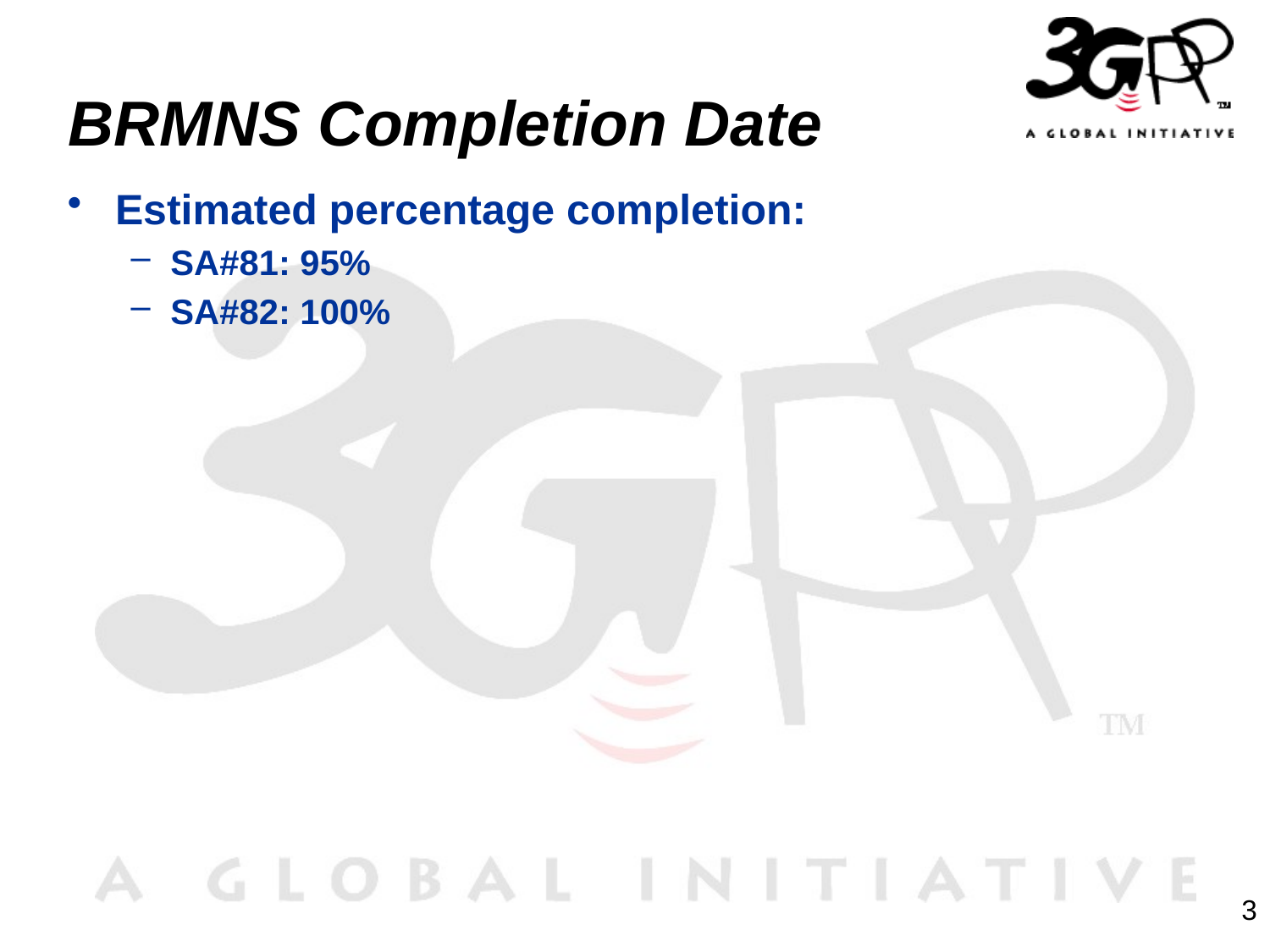

# BRMNS Completion Date
Estimated percentage completion:
SA#81: 95%
SA#82: 100%

3